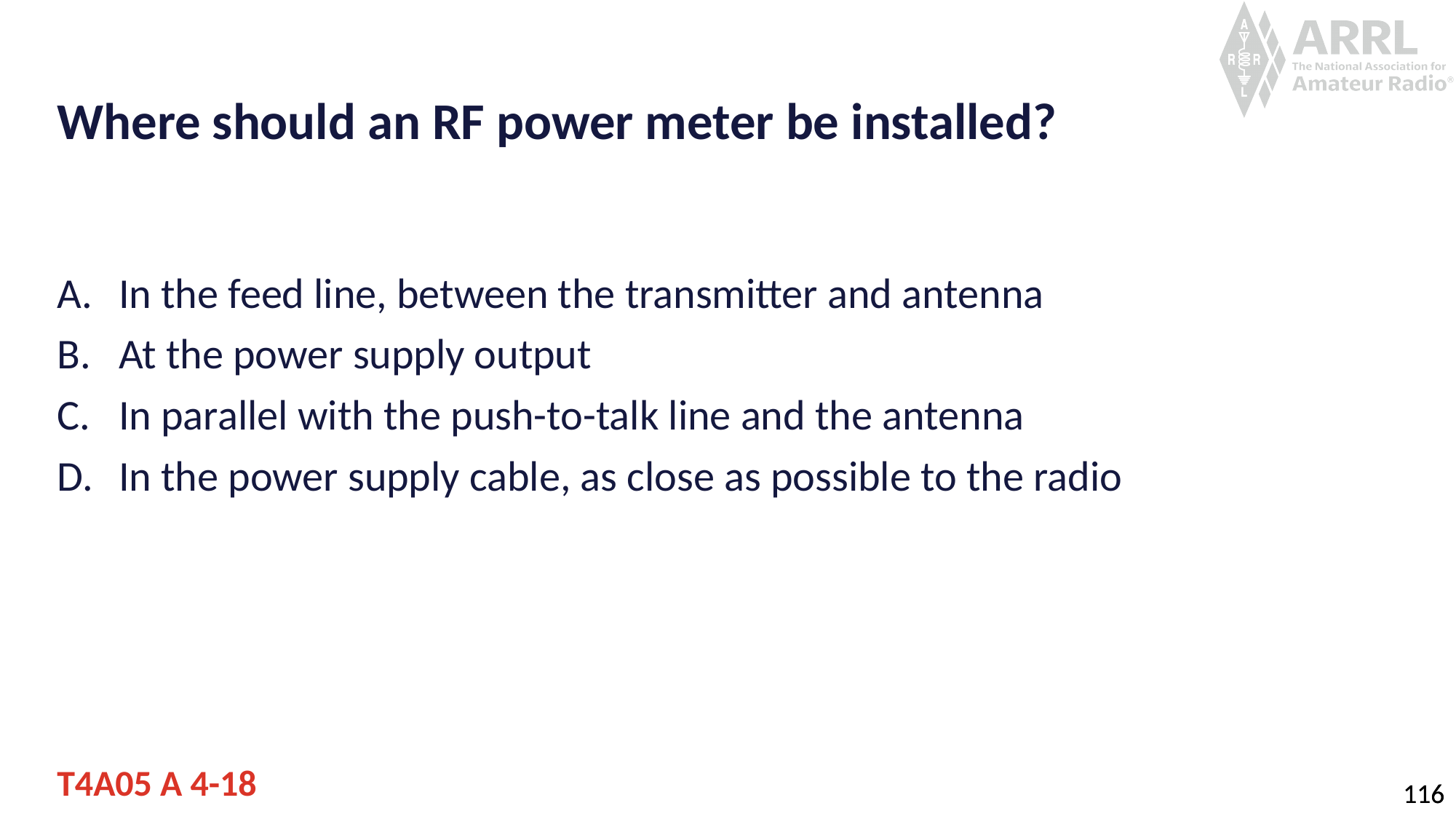

# Where should an RF power meter be installed?
In the feed line, between the transmitter and antenna
At the power supply output
In parallel with the push-to-talk line and the antenna
In the power supply cable, as close as possible to the radio
T4A05 A 4-18